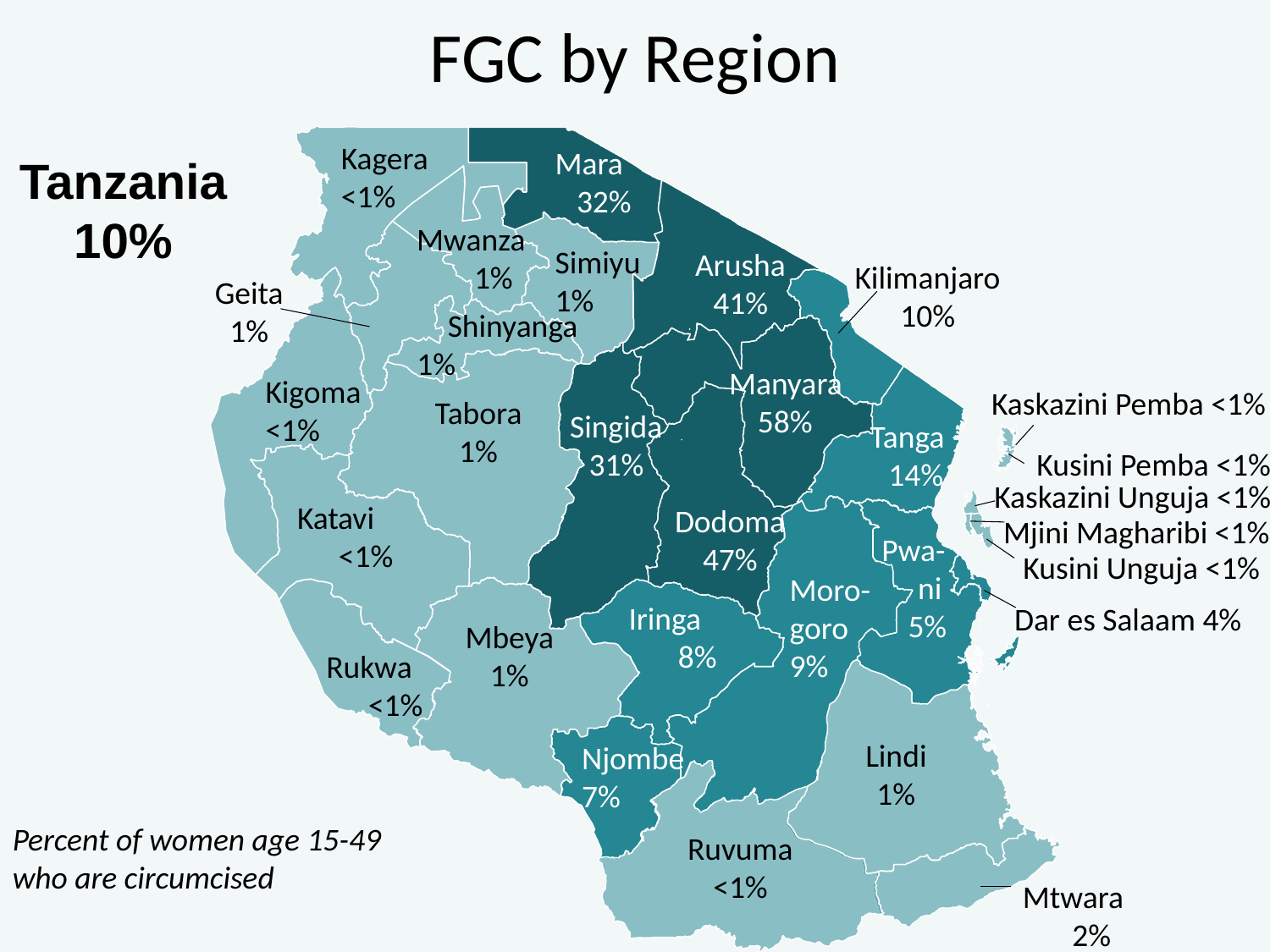

# FGC by Region

Kagera
<1%
Mara
   32%
Tanzania
10%
Mwanza
        1%
Simiyu
1%
Arusha
41%
Kilimanjaro 10%
Geita
1%
Shinyanga
1%
Manyara
    58%
Kigoma
<1%
 Kaskazini Pemba <1%
Tabora
1%
Singida
31%
Tanga
14%
Kusini Pemba <1%
Kaskazini Unguja <1%
Katavi
<1%
Dodoma47%

Mjini Magharibi <1%
Pwa-
     ni
5%
Kusini Unguja <1%
Moro-
goro
9%
Iringa
8%
Dar es Salaam 4%
Mbeya
1%
Rukwa
<1%
Lindi
1%
Njombe
7%
Percent of women age 15-49 who are circumcised
Ruvuma
<1%
Mtwara
2%